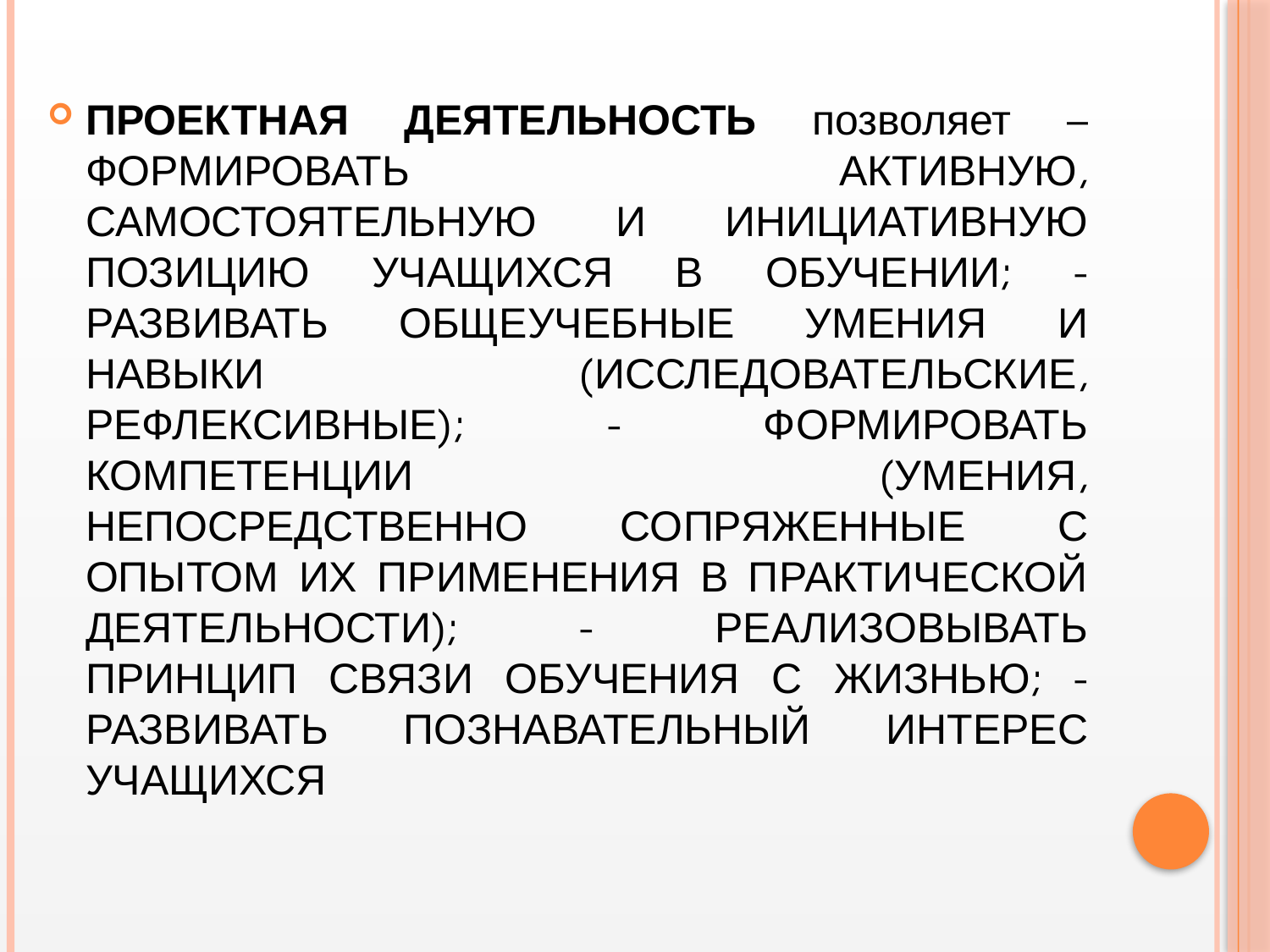

#
ПРОЕКТНАЯ ДЕЯТЕЛЬНОСТЬ позволяет – ФОРМИРОВАТЬ АКТИВНУЮ, САМОСТОЯТЕЛЬНУЮ И ИНИЦИАТИВНУЮ ПОЗИЦИЮ УЧАЩИХСЯ В ОБУЧЕНИИ; - РАЗВИВАТЬ ОБЩЕУЧЕБНЫЕ УМЕНИЯ И НАВЫКИ (ИССЛЕДОВАТЕЛЬСКИЕ, РЕФЛЕКСИВНЫЕ); - ФОРМИРОВАТЬ КОМПЕТЕНЦИИ (УМЕНИЯ, НЕПОСРЕДСТВЕННО СОПРЯЖЕННЫЕ С ОПЫТОМ ИХ ПРИМЕНЕНИЯ В ПРАКТИЧЕСКОЙ ДЕЯТЕЛЬНОСТИ); - РЕАЛИЗОВЫВАТЬ ПРИНЦИП СВЯЗИ ОБУЧЕНИЯ С ЖИЗНЬЮ; - РАЗВИВАТЬ ПОЗНАВАТЕЛЬНЫЙ ИНТЕРЕС УЧАЩИХСЯ